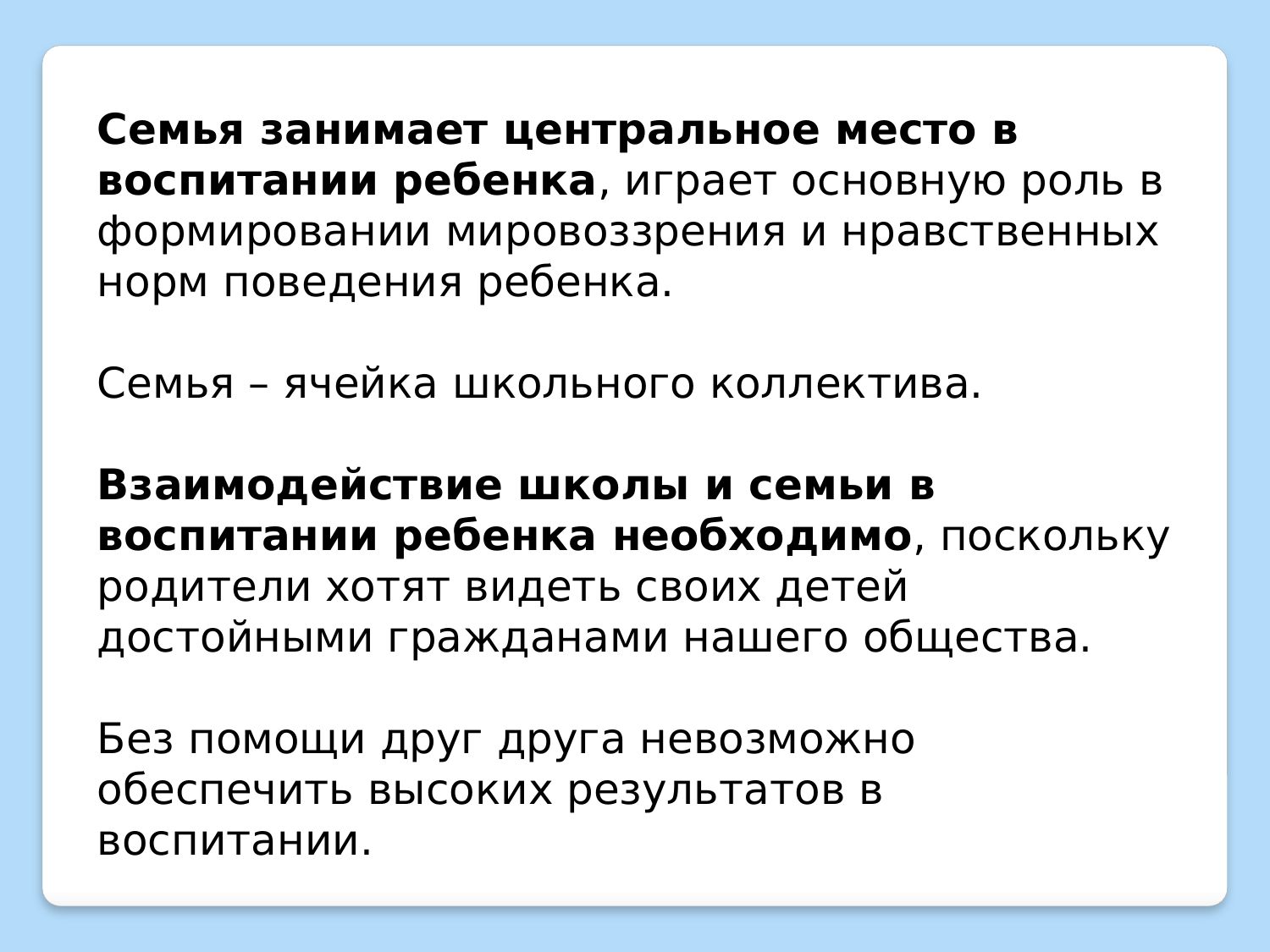

Семья занимает центральное место в воспитании ребенка, играет основную роль в формировании мировоззрения и нравственных норм поведения ребенка.

Семья – ячейка школьного коллектива.

Взаимодействие школы и семьи в воспитании ребенка необходимо, поскольку родители хотят видеть своих детей достойными гражданами нашего общества.

Без помощи друг друга невозможно обеспечить высоких результатов в воспитании.